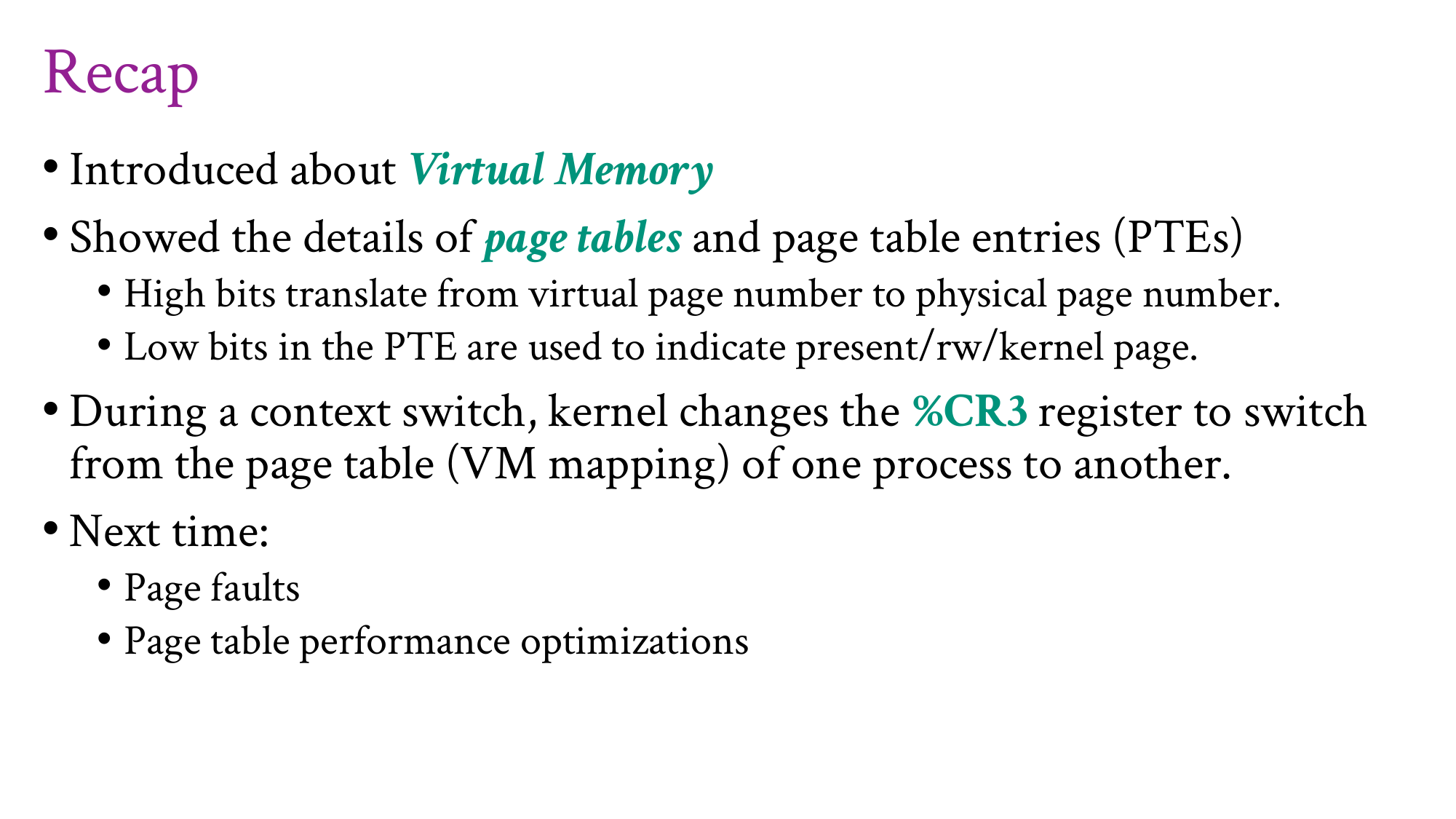

# Recap
Introduced about Virtual Memory
Showed the details of page tables and page table entries (PTEs)
High bits translate from virtual page number to physical page number.
Low bits in the PTE are used to indicate present/rw/kernel page.
During a context switch, kernel changes the %CR3 register to switch from the page table (VM mapping) of one process to another.
Next time:
Page faults
Page table performance optimizations